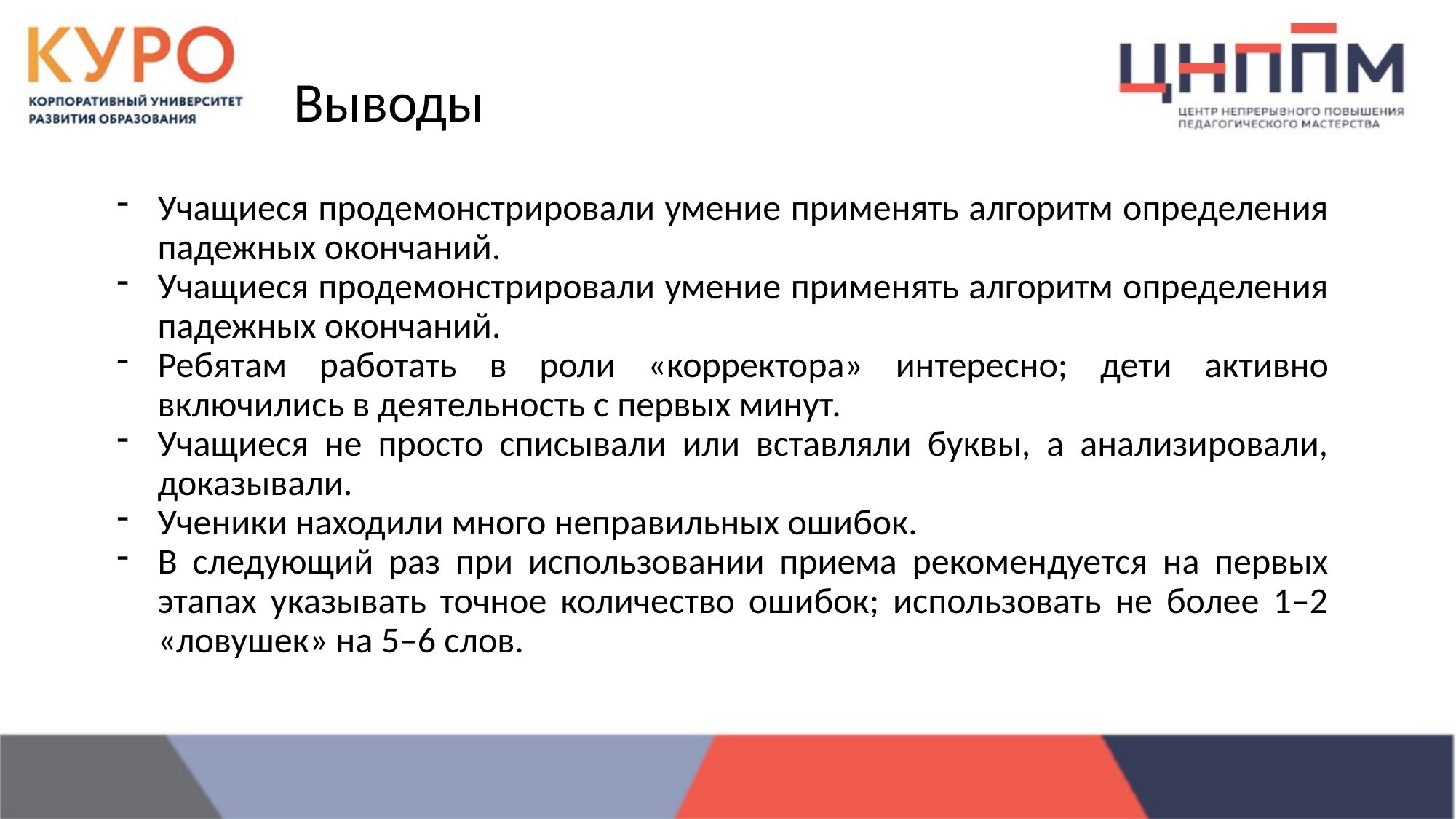

Выводы

Учащиеся продемонстрировали умение применять алгоритм определения падежных окончаний.
Учащиеся продемонстрировали умение применять алгоритм определения падежных окончаний.
Ребятам работать в роли «корректора» интересно; дети активно включились в деятельность с первых минут.
Учащиеся не просто списывали или вставляли буквы, а анализировали, доказывали.
Ученики находили много неправильных ошибок.
В следующий раз при использовании приема рекомендуется на первых этапах указывать точное количество ошибок; использовать не более 1–2 «ловушек» на 5–6 слов.